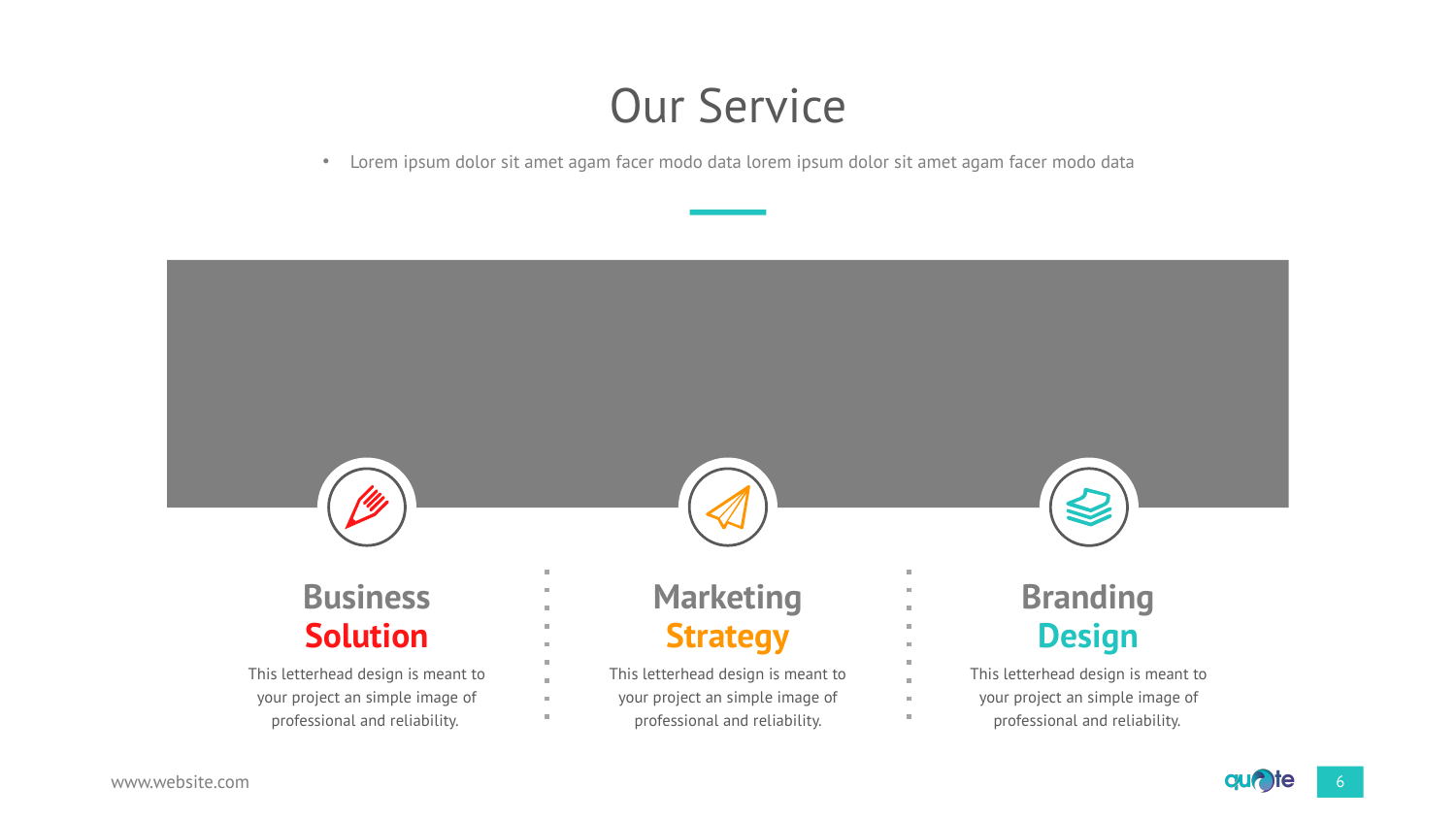

# Our Service
Lorem ipsum dolor sit amet agam facer modo data lorem ipsum dolor sit amet agam facer modo data

Business
Solution
This letterhead design is meant to your project an simple image of professional and reliability.
Marketing
Strategy
This letterhead design is meant to your project an simple image of professional and reliability.
Branding
Design
This letterhead design is meant to your project an simple image of professional and reliability.
www.website.com
6